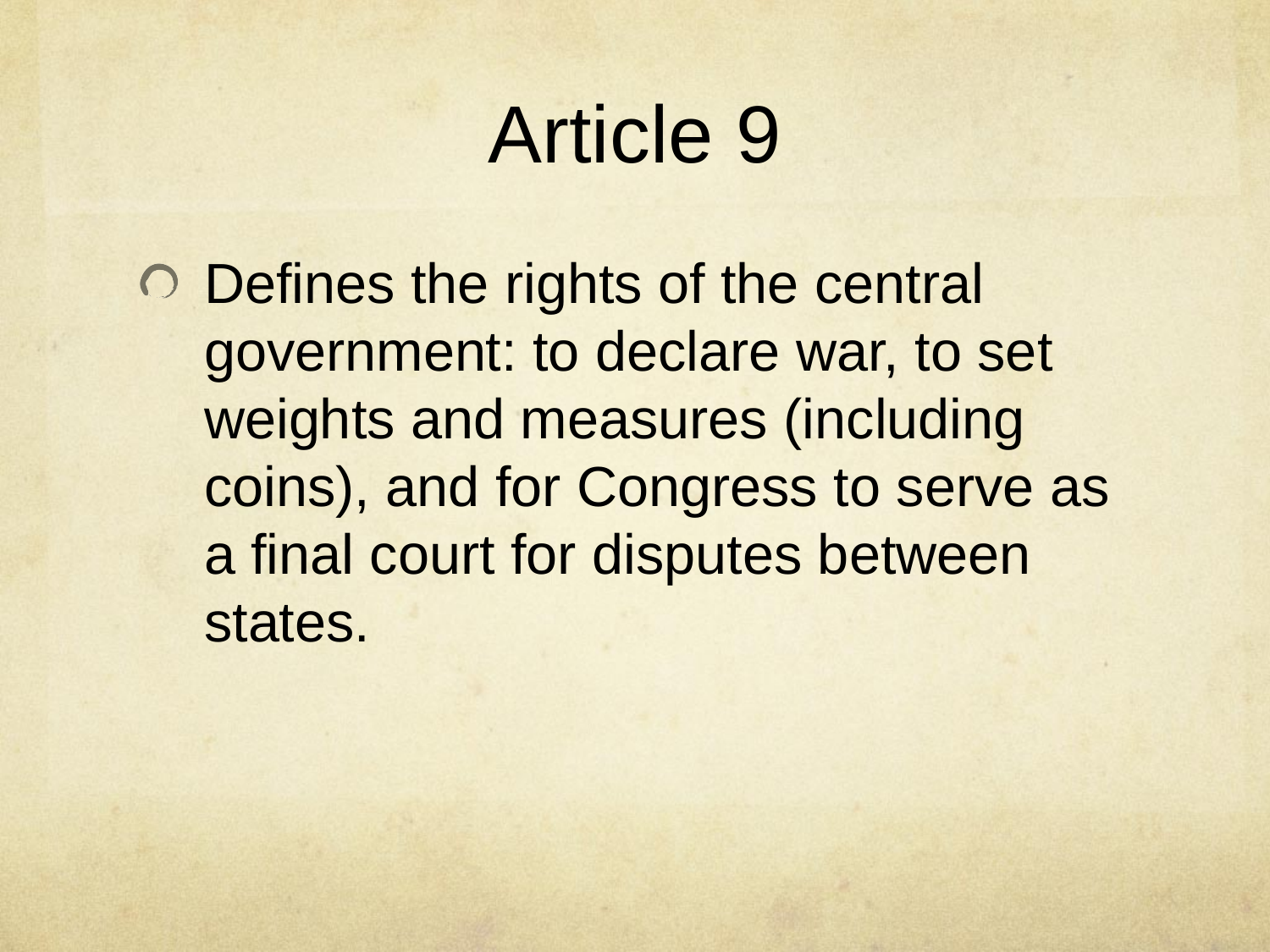

# Article 9
Defines the rights of the central government: to declare war, to set weights and measures (including coins), and for Congress to serve as a final court for disputes between states.